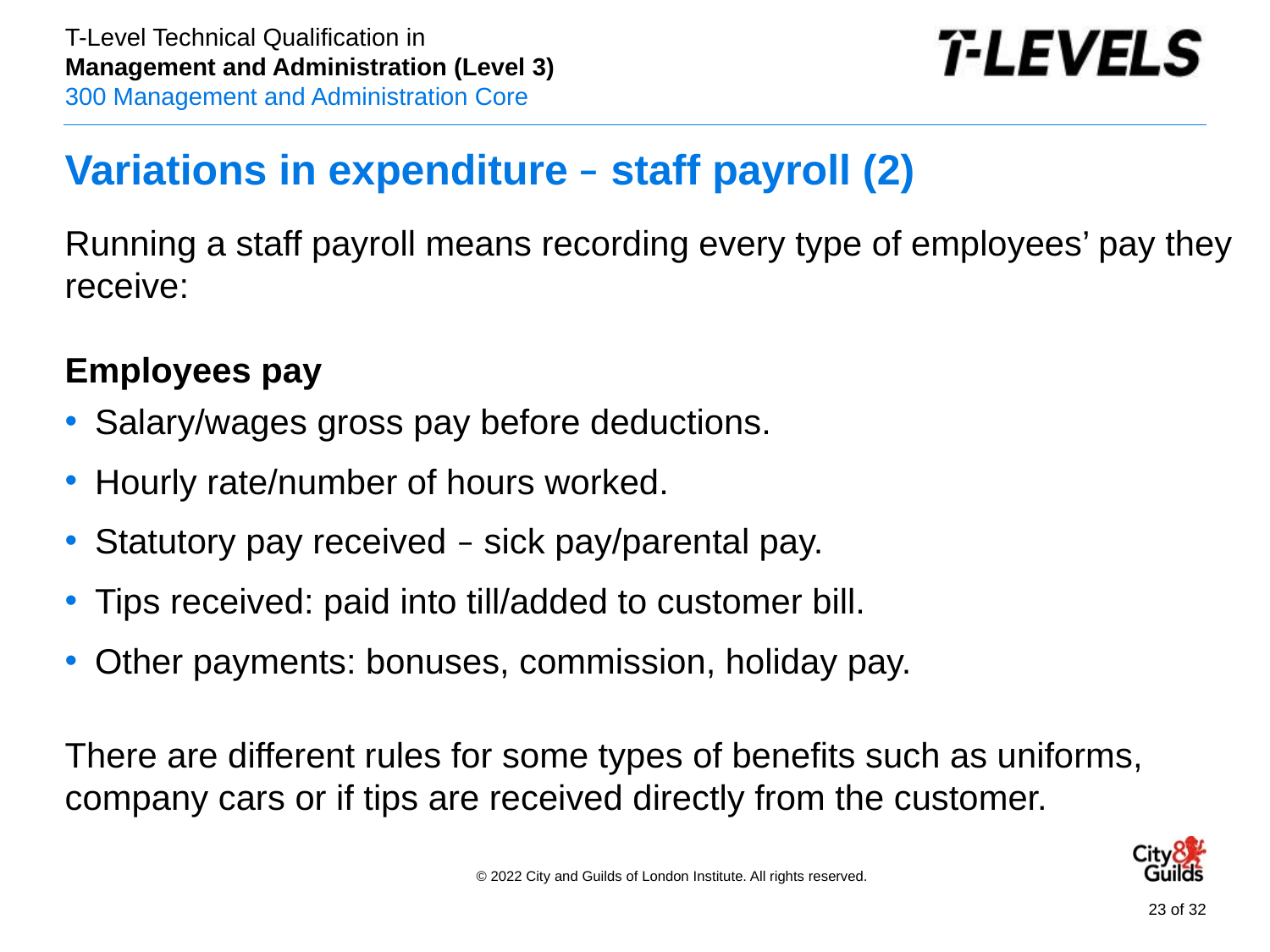

# Variations in expenditure – staff payroll (2)
Running a staff payroll means recording every type of employees’ pay they receive:

Employees pay
Salary/wages gross pay before deductions.
Hourly rate/number of hours worked.
Statutory pay received – sick pay/parental pay.
Tips received: paid into till/added to customer bill.
Other payments: bonuses, commission, holiday pay.

There are different rules for some types of benefits such as uniforms, company cars or if tips are received directly from the customer.